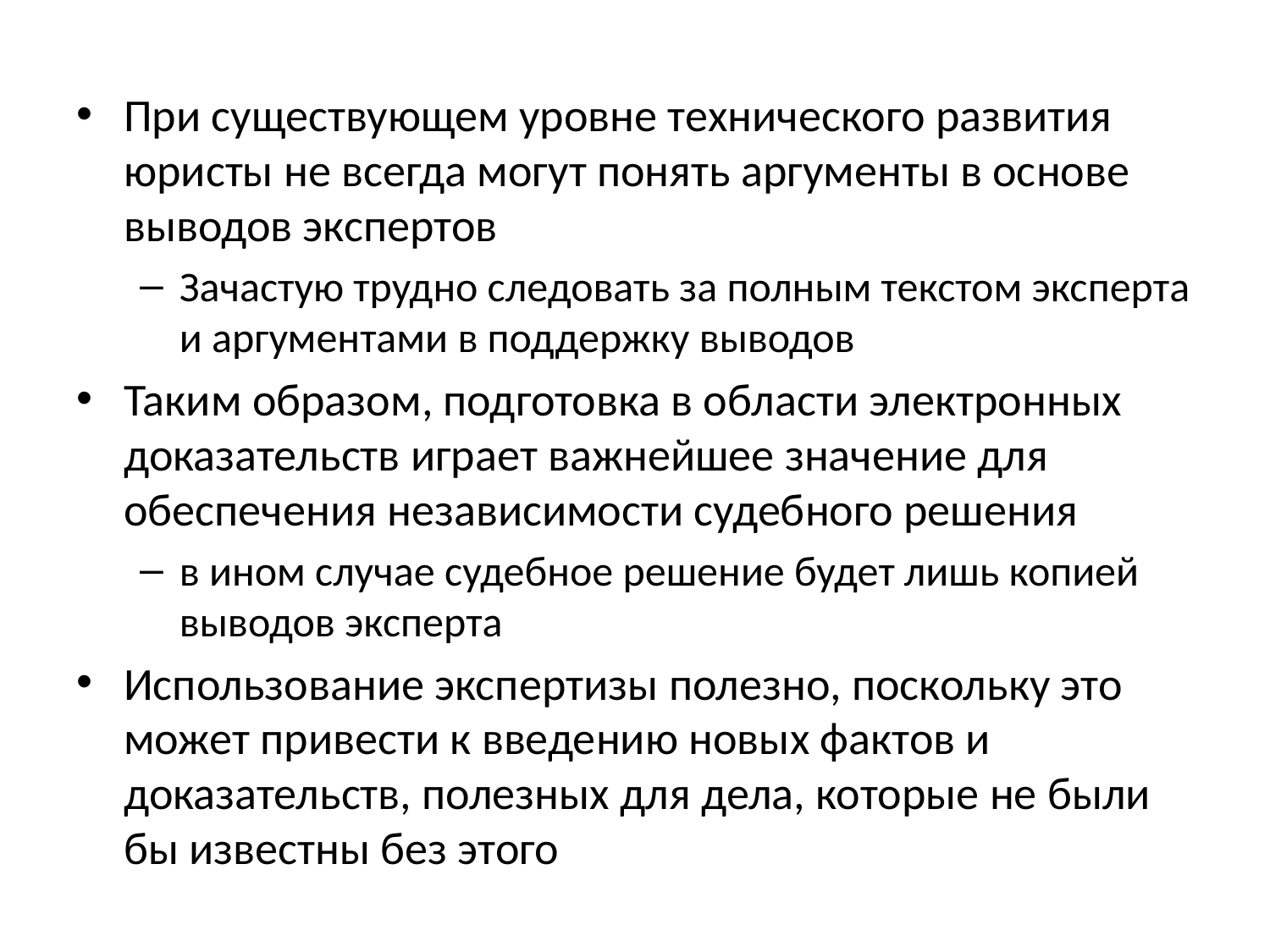

При существующем уровне технического развития юристы не всегда могут понять аргументы в основе выводов экспертов
Зачастую трудно следовать за полным текстом эксперта и аргументами в поддержку выводов
Таким образом, подготовка в области электронных доказательств играет важнейшее значение для обеспечения независимости судебного решения
в ином случае судебное решение будет лишь копией выводов эксперта
Использование экспертизы полезно, поскольку это может привести к введению новых фактов и доказательств, полезных для дела, которые не были бы известны без этого